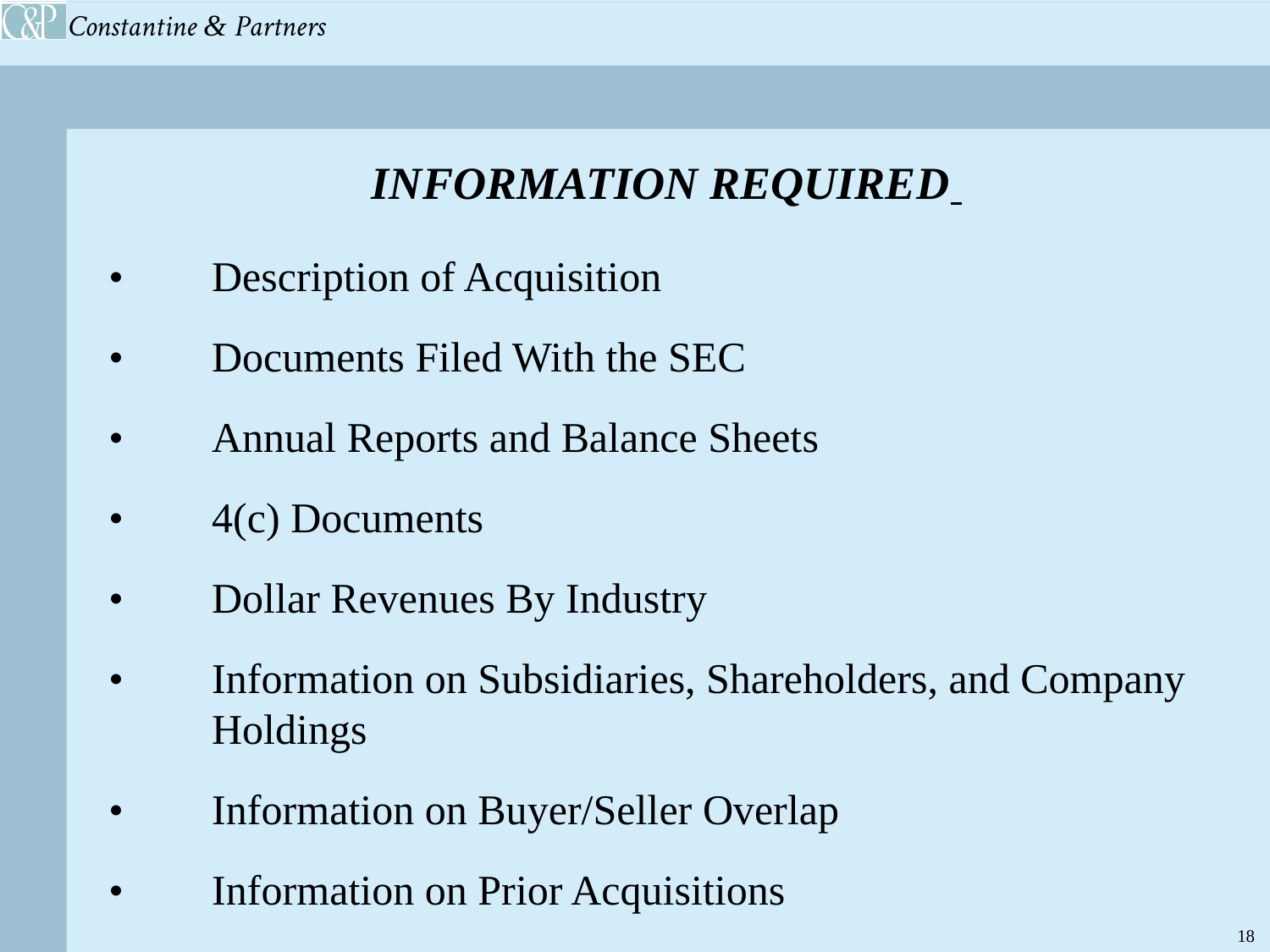

INFORMATION REQUIRED
• 	Description of Acquisition

• 	Documents Filed With the SEC

• 	Annual Reports and Balance Sheets

•	4(c) Documents

• 	Dollar Revenues By Industry

• 	Information on Subsidiaries, Shareholders, and Company 		Holdings

•	Information on Buyer/Seller Overlap

• 	Information on Prior Acquisitions